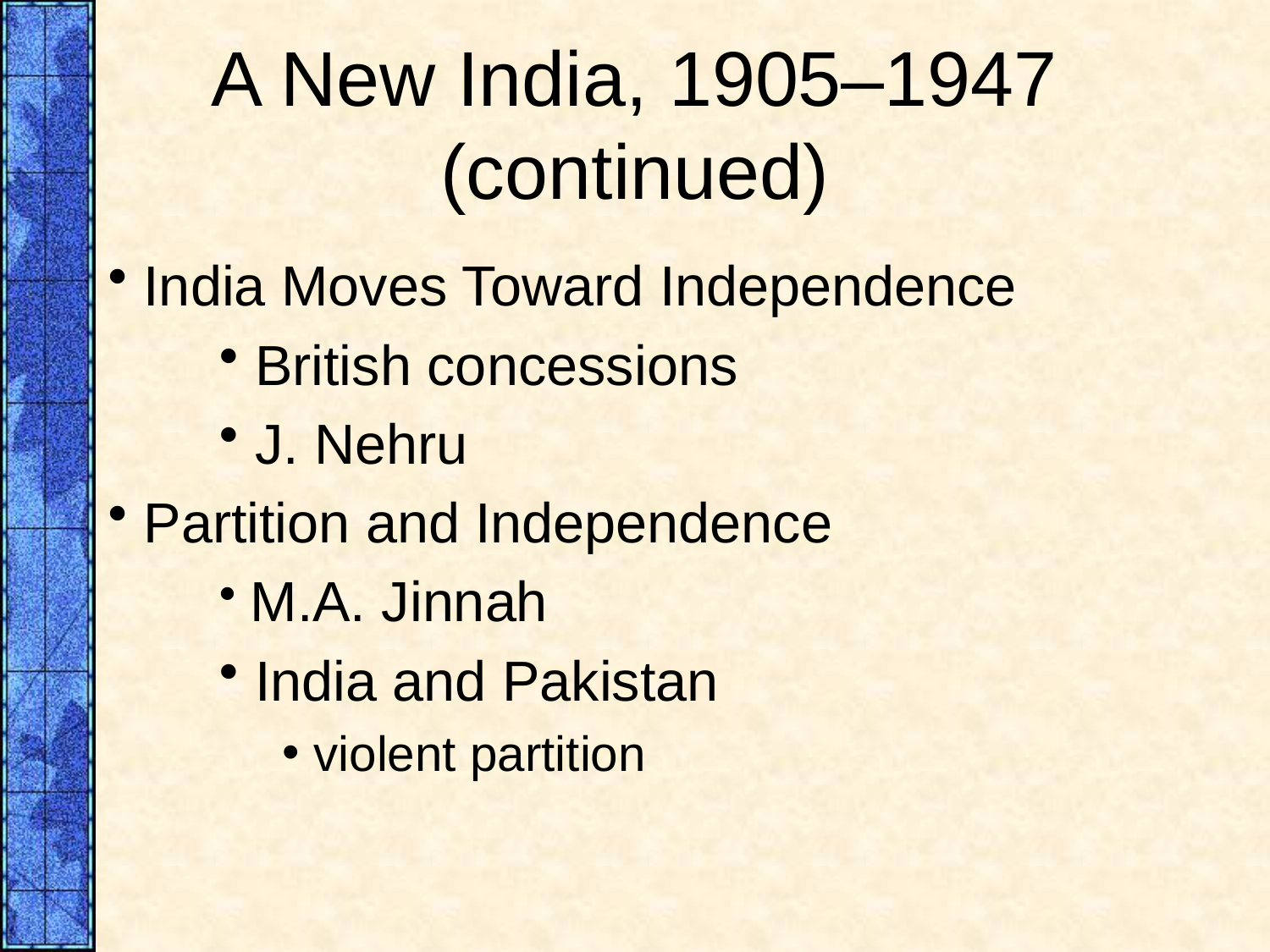

# A New India, 1905–1947 (continued)
 India Moves Toward Independence
 British concessions
 J. Nehru
 Partition and Independence
 M.A. Jinnah
 India and Pakistan
 violent partition